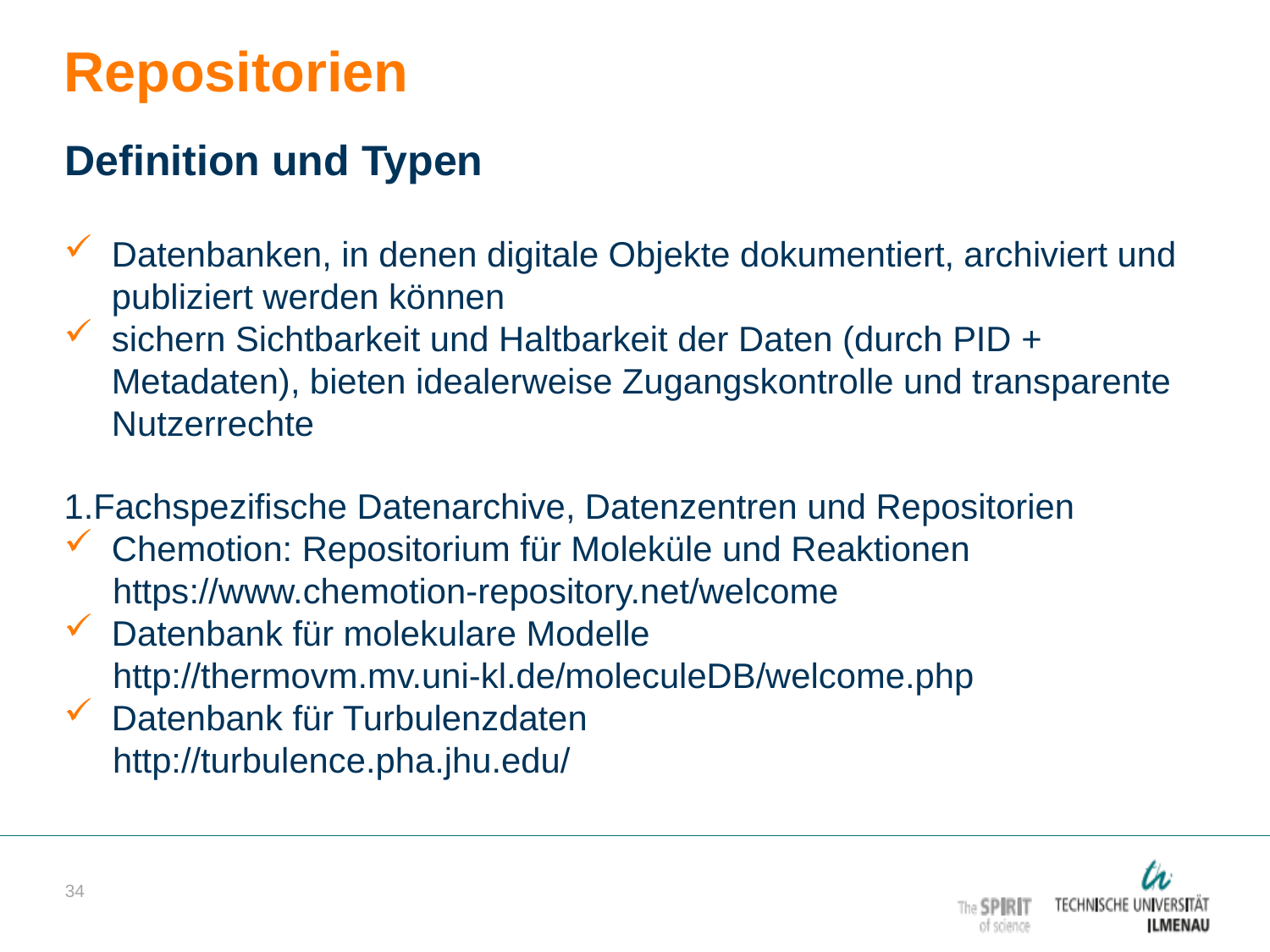

Repositorien
Definition und Typen
Datenbanken, in denen digitale Objekte dokumentiert, archiviert und publiziert werden können
sichern Sichtbarkeit und Haltbarkeit der Daten (durch PID + Metadaten), bieten idealerweise Zugangskontrolle und transparente Nutzerrechte

1.Fachspezifische Datenarchive, Datenzentren und Repositorien
Chemotion: Repositorium für Moleküle und Reaktionen
     https://www.chemotion-repository.net/welcome
Datenbank für molekulare Modelle
     http://thermovm.mv.uni-kl.de/moleculeDB/welcome.php
Datenbank für Turbulenzdaten
     http://turbulence.pha.jhu.edu/

34